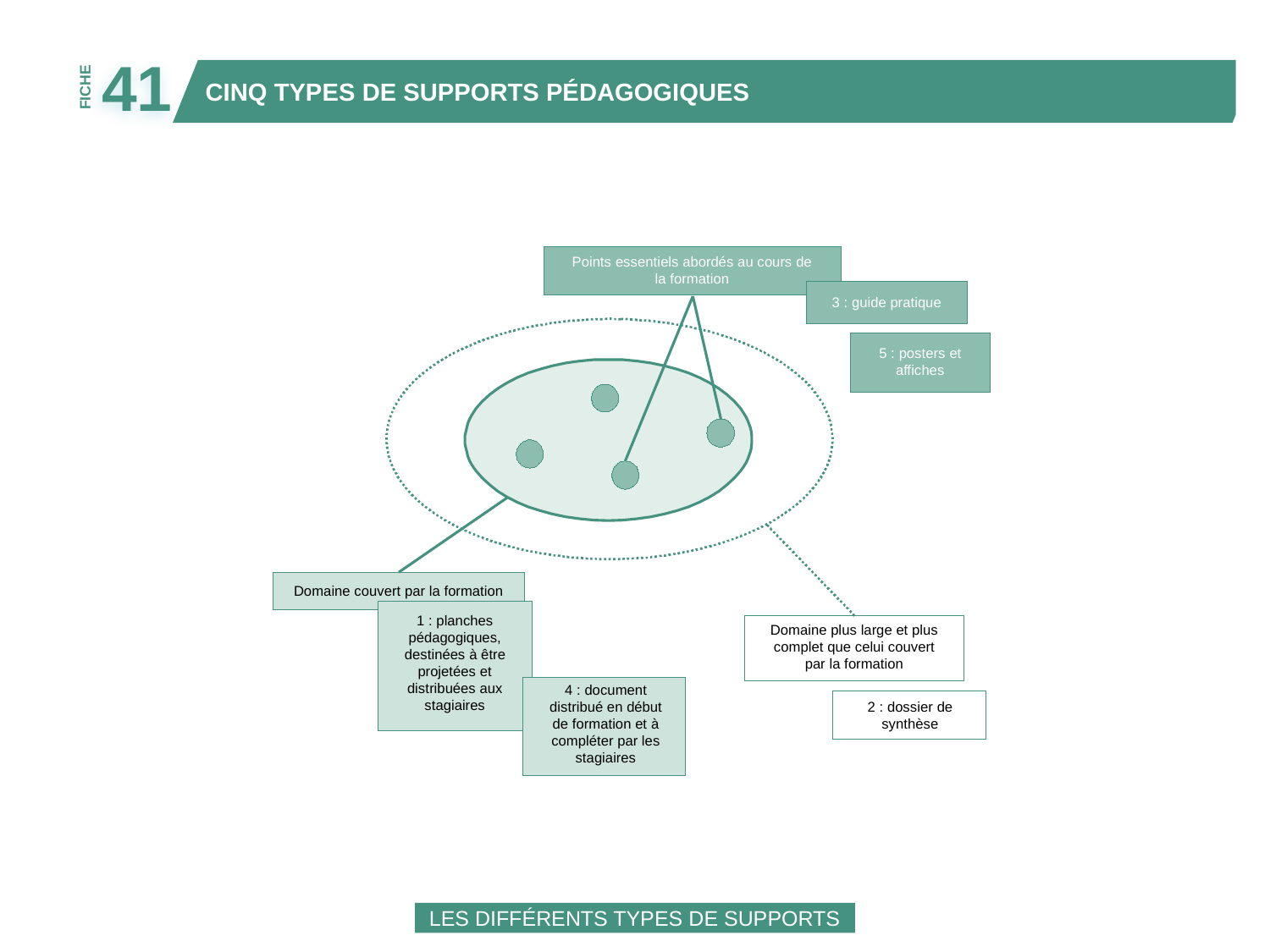

41

CINQ TYPES DE SUPPORTS PÉDAGOGIQUES
FICHE

Points essentiels abordés au cours de
la formation

3 : guide pratique

5 : posters et
affiches

Domaine couvert par la formation

1 : planches
pédagogiques,
destinées à être
projetées et
distribuées aux
stagiaires

Domaine plus large et plus
complet que celui couvert
par la formation

4 : document
distribué en début
de formation et à
compléter par les
stagiaires

2 : dossier de
synthèse
LES DIFFÉRENTS TYPES DE SUPPORTS